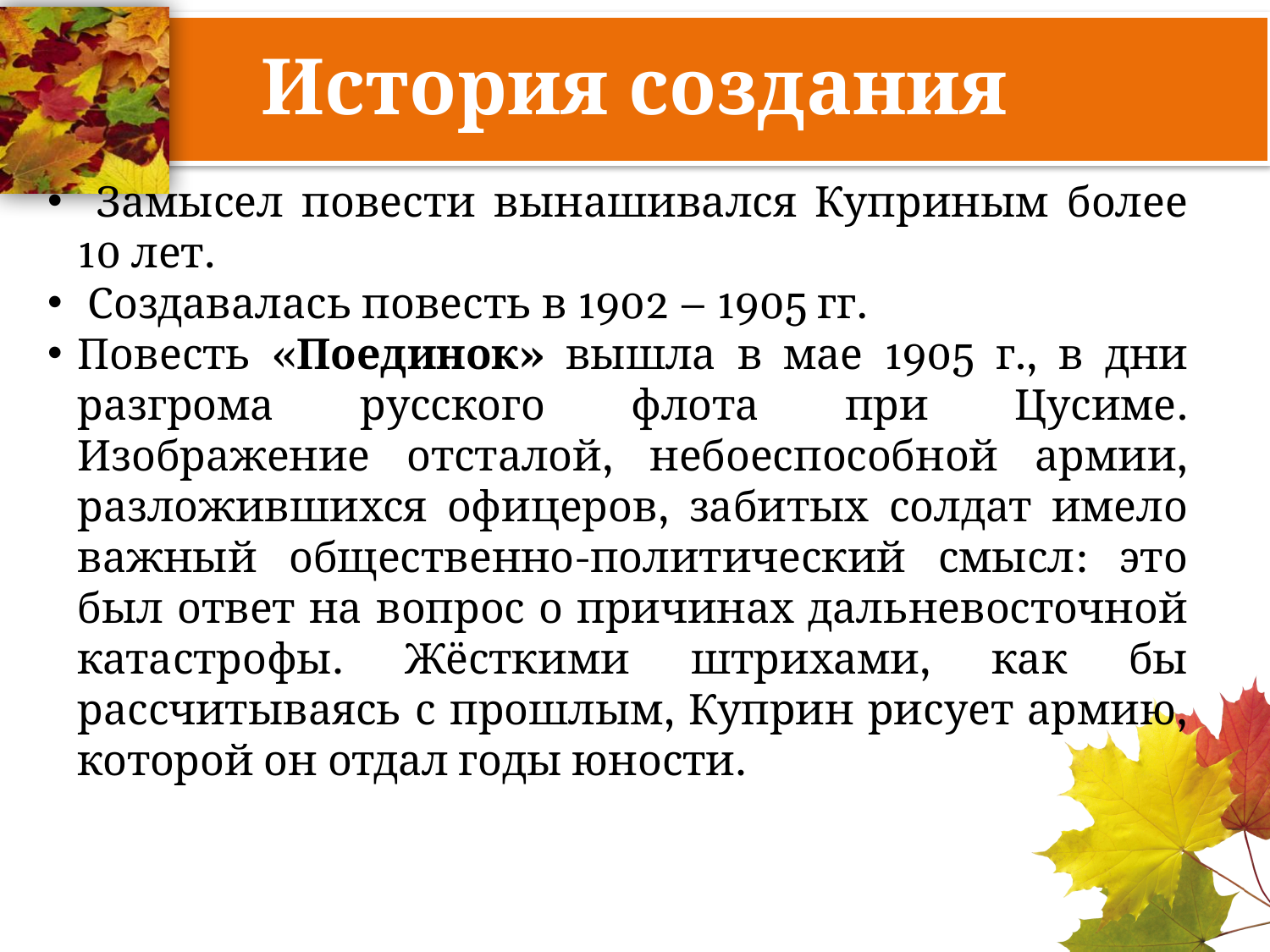

# История создания
 Замысел повести вынашивался Куприным более 10 лет.
 Создавалась повесть в 1902 – 1905 гг.
Повесть «Поединок» вышла в мае 1905 г., в дни разгрома русского флота при Цусиме. Изображение отсталой, небоеспособной армии, разложившихся офицеров, забитых солдат имело важный общественно-политический смысл: это был ответ на вопрос о причинах дальневосточной катастрофы. Жёсткими штрихами, как бы рассчитываясь с прошлым, Куприн рисует армию, которой он отдал годы юности.